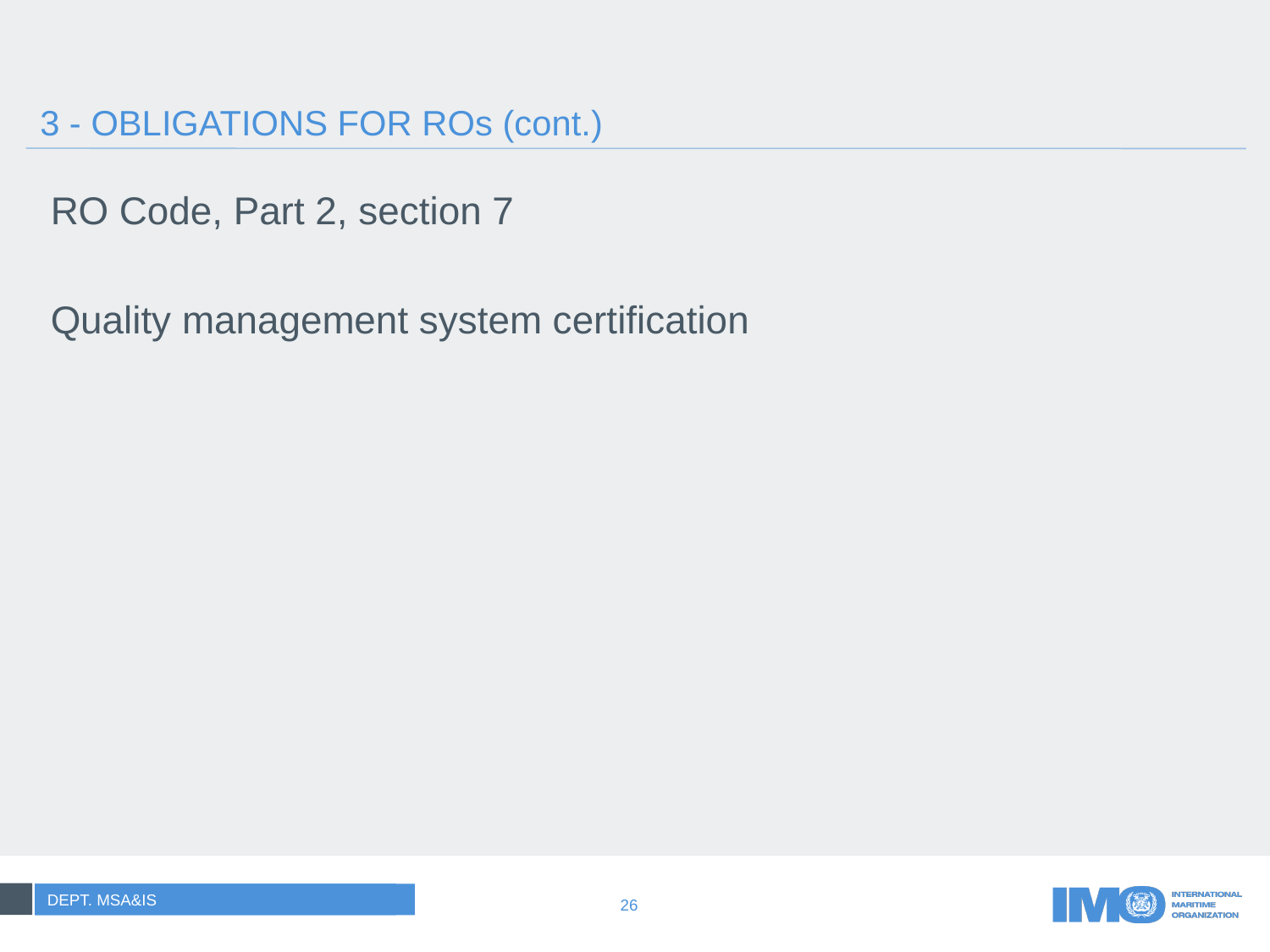

# 3 - OBLIGATIONS FOR ROs (cont.)
RO Code, Part 2, section 7

Quality management system certification